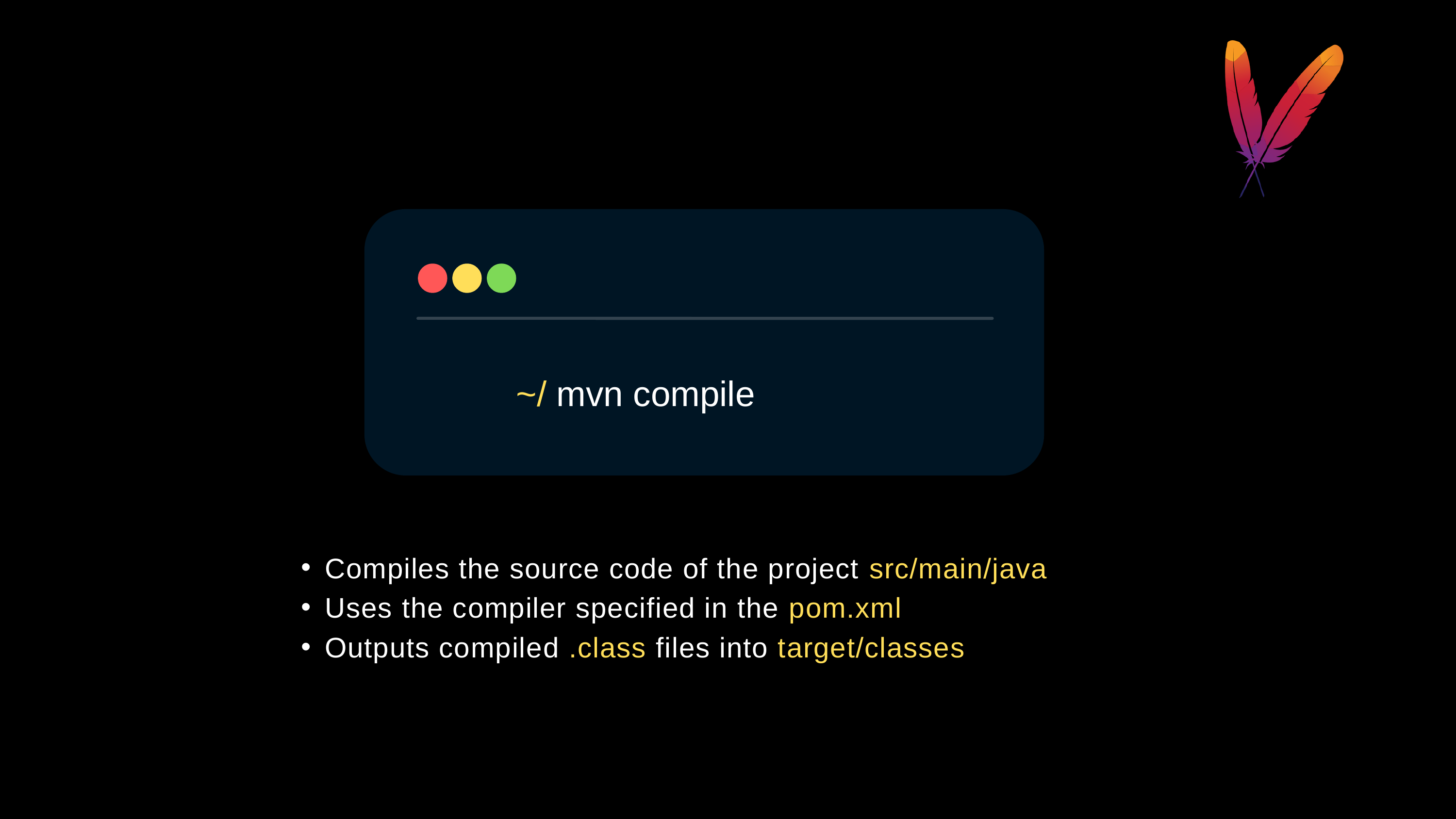

~/ mvn compile
Compiles the source code of the project src/main/java
Uses the compiler specified in the pom.xml
Outputs compiled .class files into target/classes